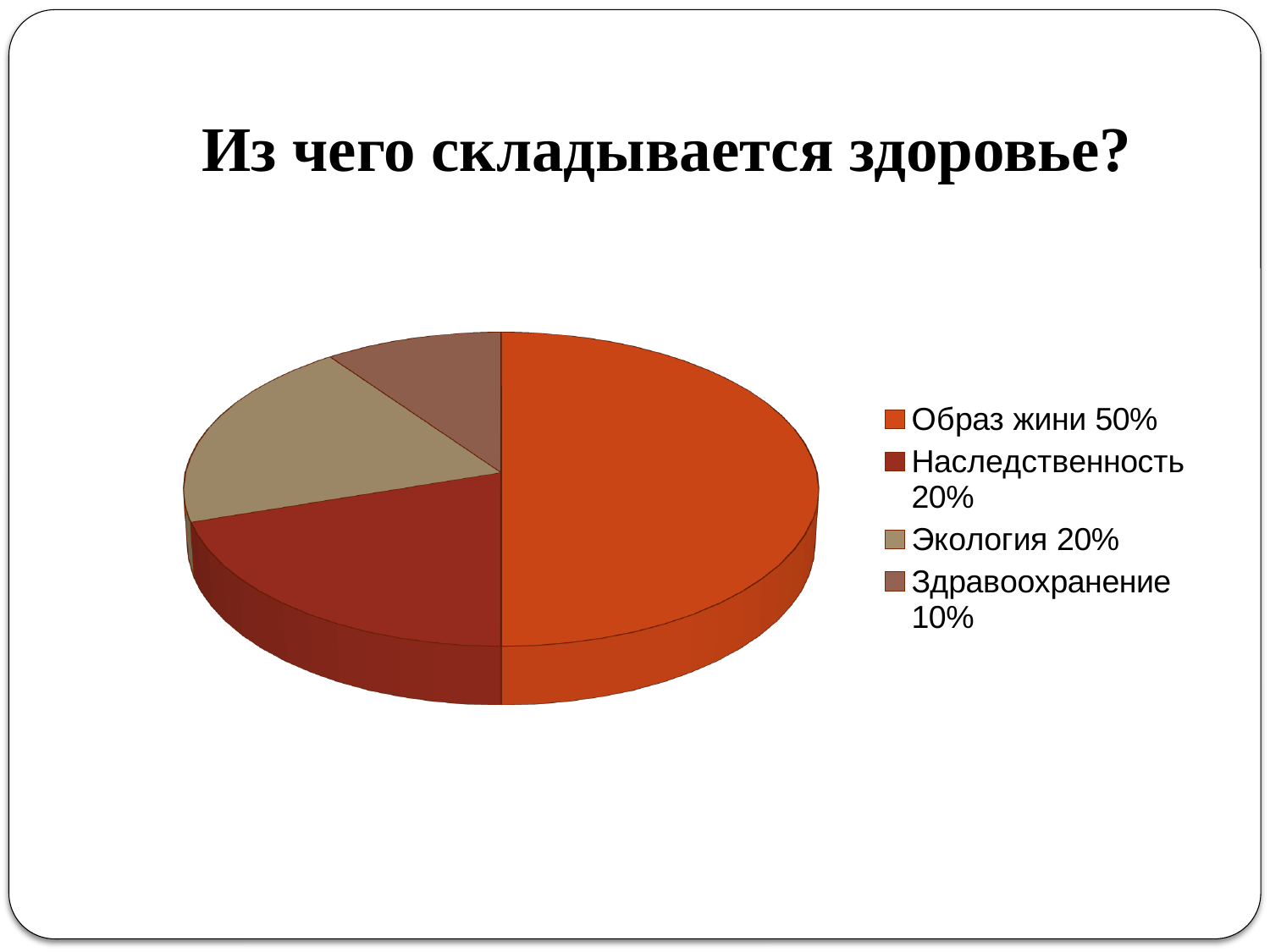

# Из чего складывается здоровье?

[unsupported chart]